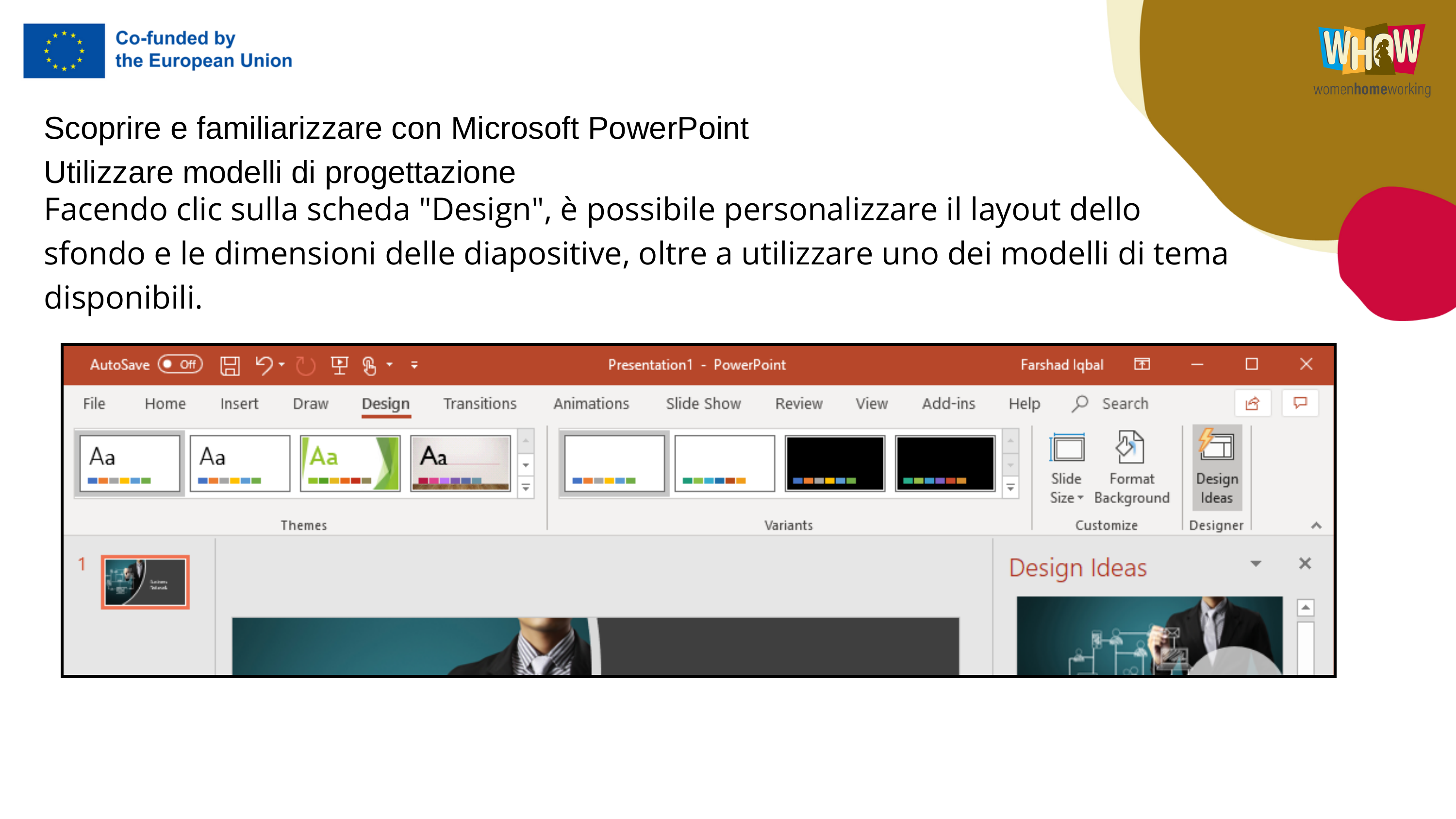

Scoprire e familiarizzare con Microsoft PowerPoint
Utilizzare modelli di progettazione
Facendo clic sulla scheda "Design", è possibile personalizzare il layout dello sfondo e le dimensioni delle diapositive, oltre a utilizzare uno dei modelli di tema disponibili.